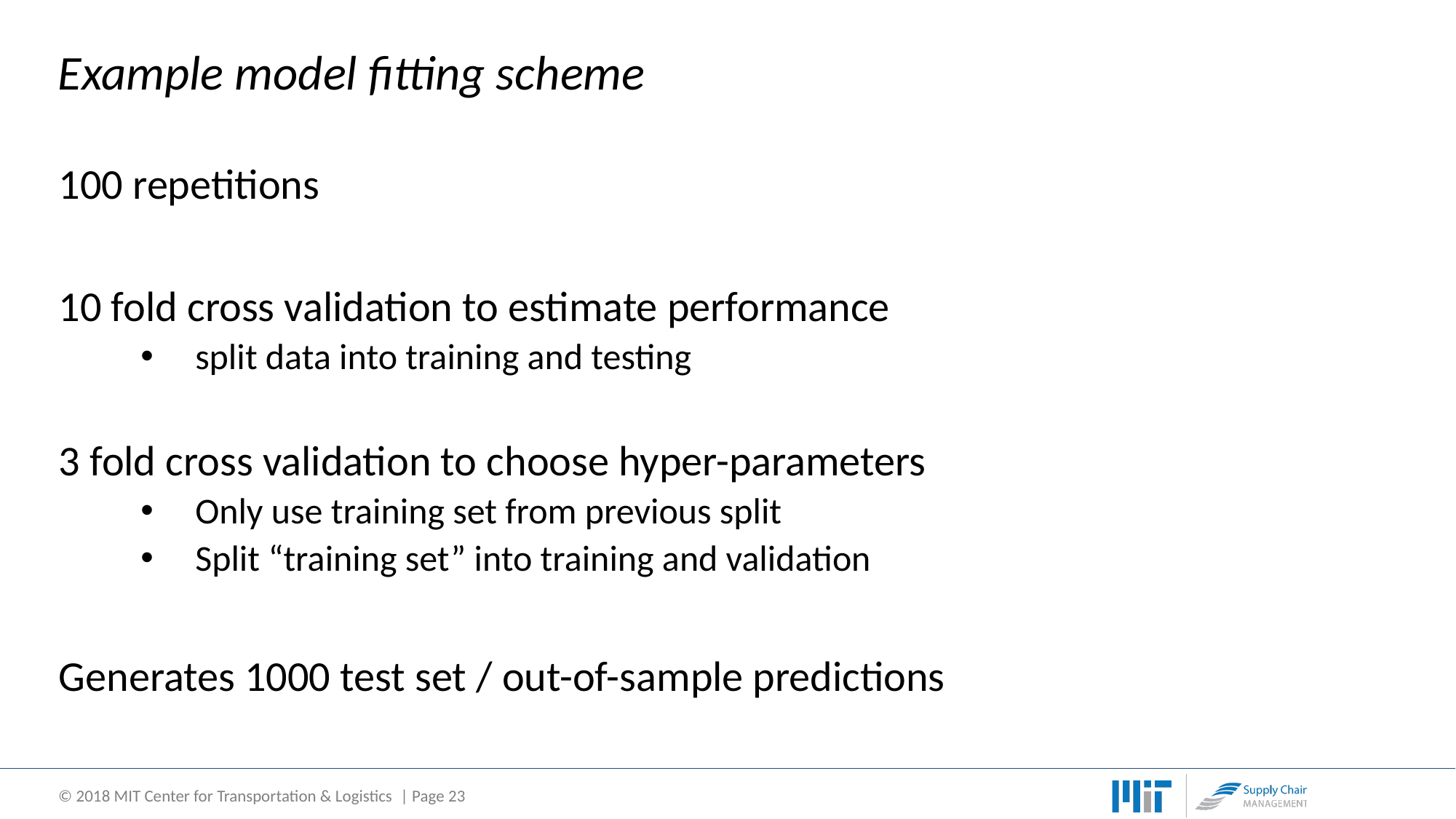

# Example model fitting scheme

100 repetitions

10 fold cross validation to estimate performance
split data into training and testing

3 fold cross validation to choose hyper-parameters
Only use training set from previous split
Split “training set” into training and validation

Generates 1000 test set / out-of-sample predictions